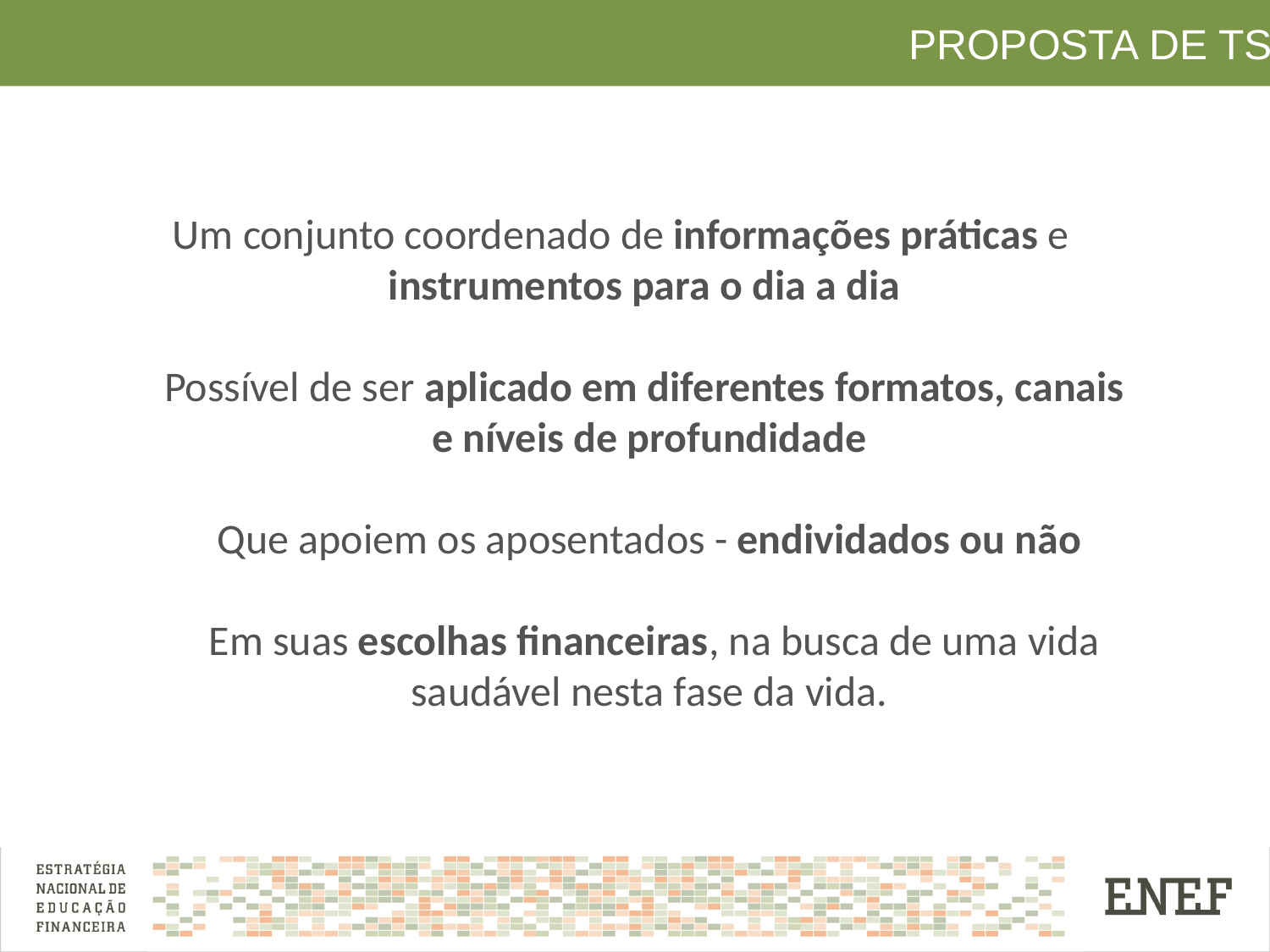

PROPOSTA DE TS

Um conjunto coordenado de informações práticas e       instrumentos para o dia a dia

Possível de ser aplicado em diferentes formatos, canais  e níveis de profundidade

Que apoiem os aposentados - endividados ou não

    Em suas escolhas financeiras, na busca de uma vida    saudável nesta fase da vida.